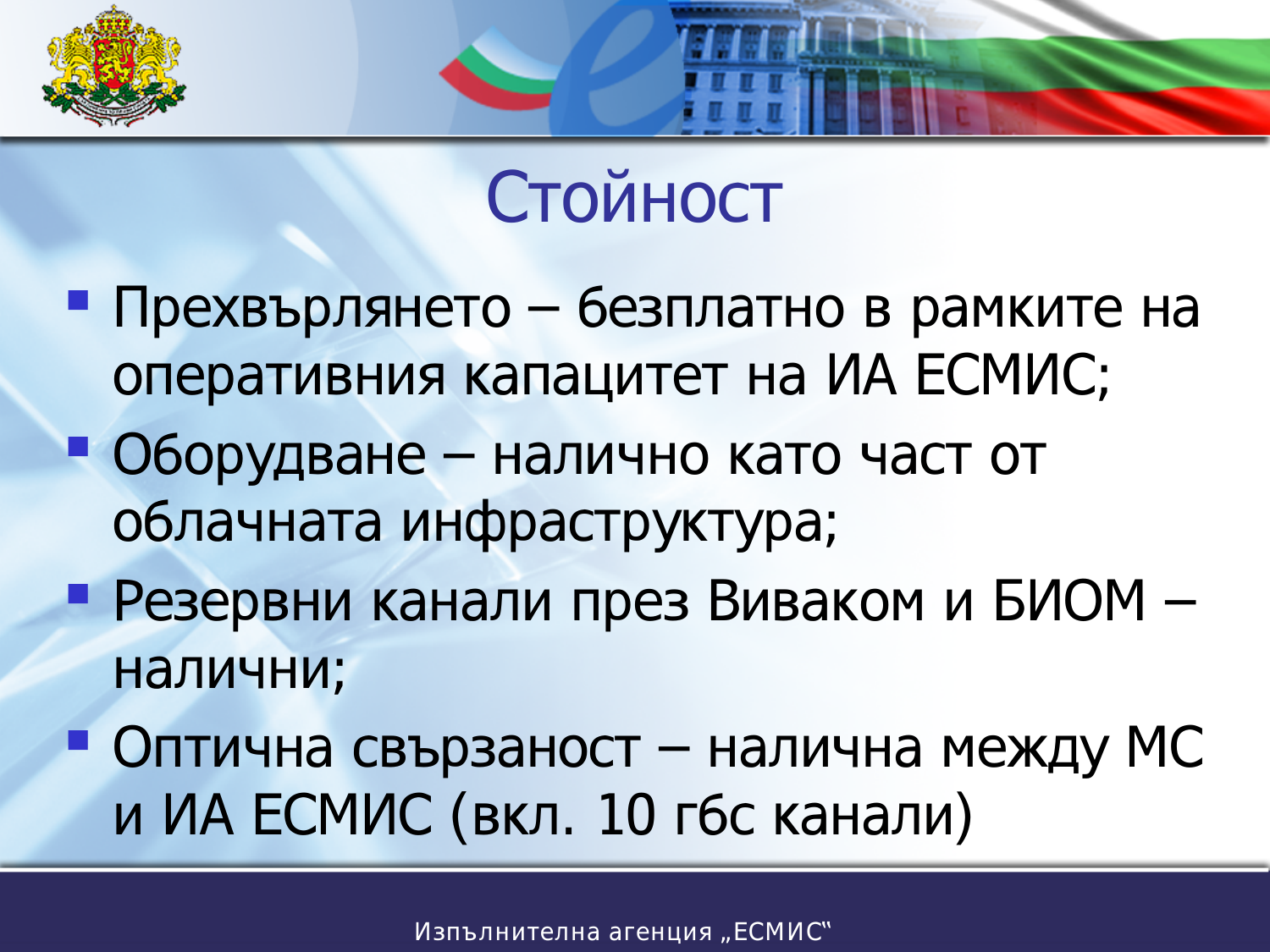

# Стойност
Прехвърлянето – безплатно в рамките на оперативния капацитет на ИА ЕСМИС;
Оборудване – налично като част от облачната инфраструктура;
Резервни канали през Виваком и БИОМ – налични;
Оптична свързаност – налична между МС и ИА ЕСМИС (вкл. 10 гбс канали)
Изпълнителна агенция „ЕСМИС“